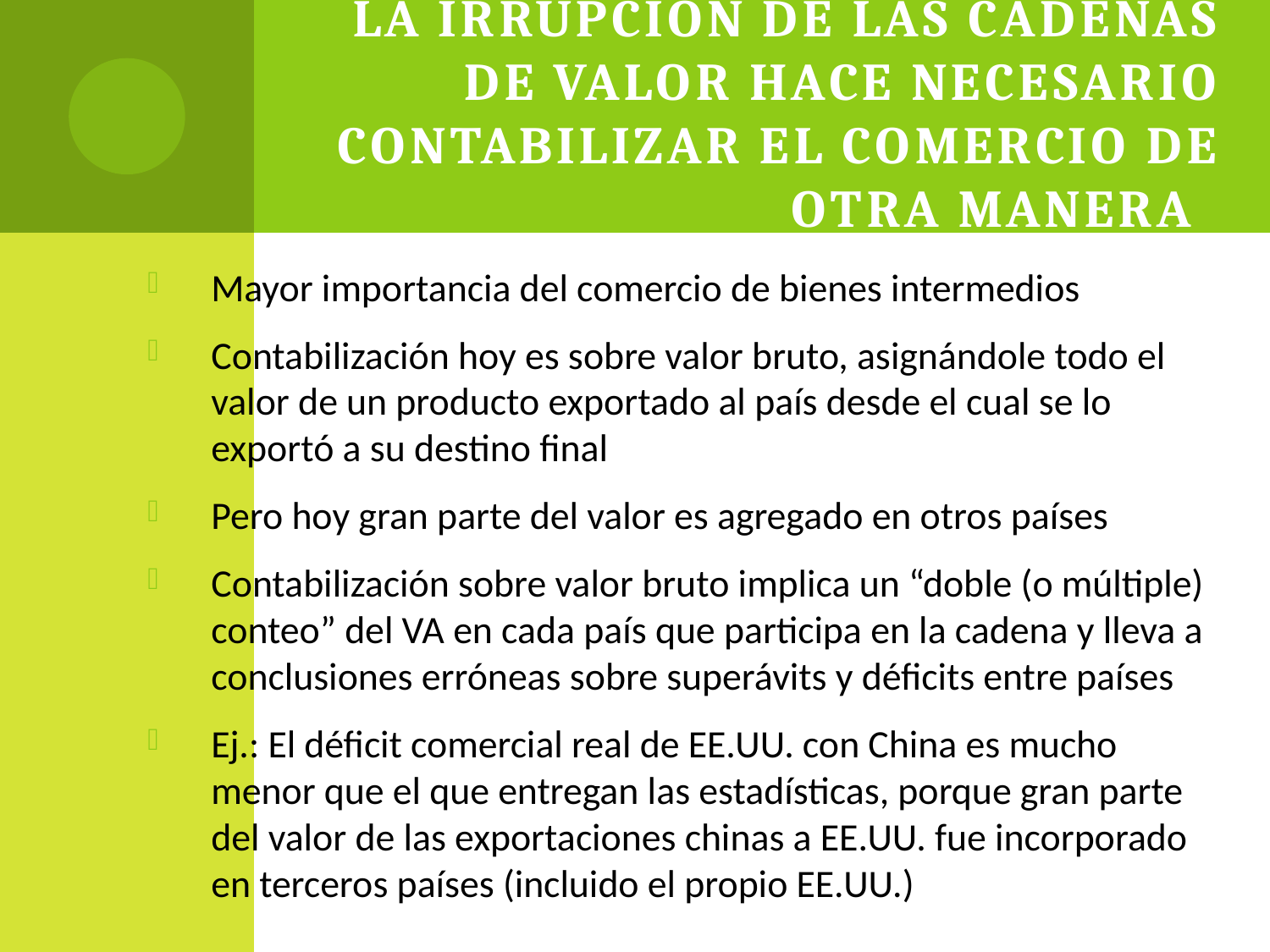

# La irrupción de las cadenas de valor hace necesario contabilizar el comercio de otra manera
Mayor importancia del comercio de bienes intermedios
Contabilización hoy es sobre valor bruto, asignándole todo el valor de un producto exportado al país desde el cual se lo exportó a su destino final
Pero hoy gran parte del valor es agregado en otros países
Contabilización sobre valor bruto implica un “doble (o múltiple) conteo” del VA en cada país que participa en la cadena y lleva a conclusiones erróneas sobre superávits y déficits entre países
Ej.: El déficit comercial real de EE.UU. con China es mucho menor que el que entregan las estadísticas, porque gran parte del valor de las exportaciones chinas a EE.UU. fue incorporado en terceros países (incluido el propio EE.UU.)